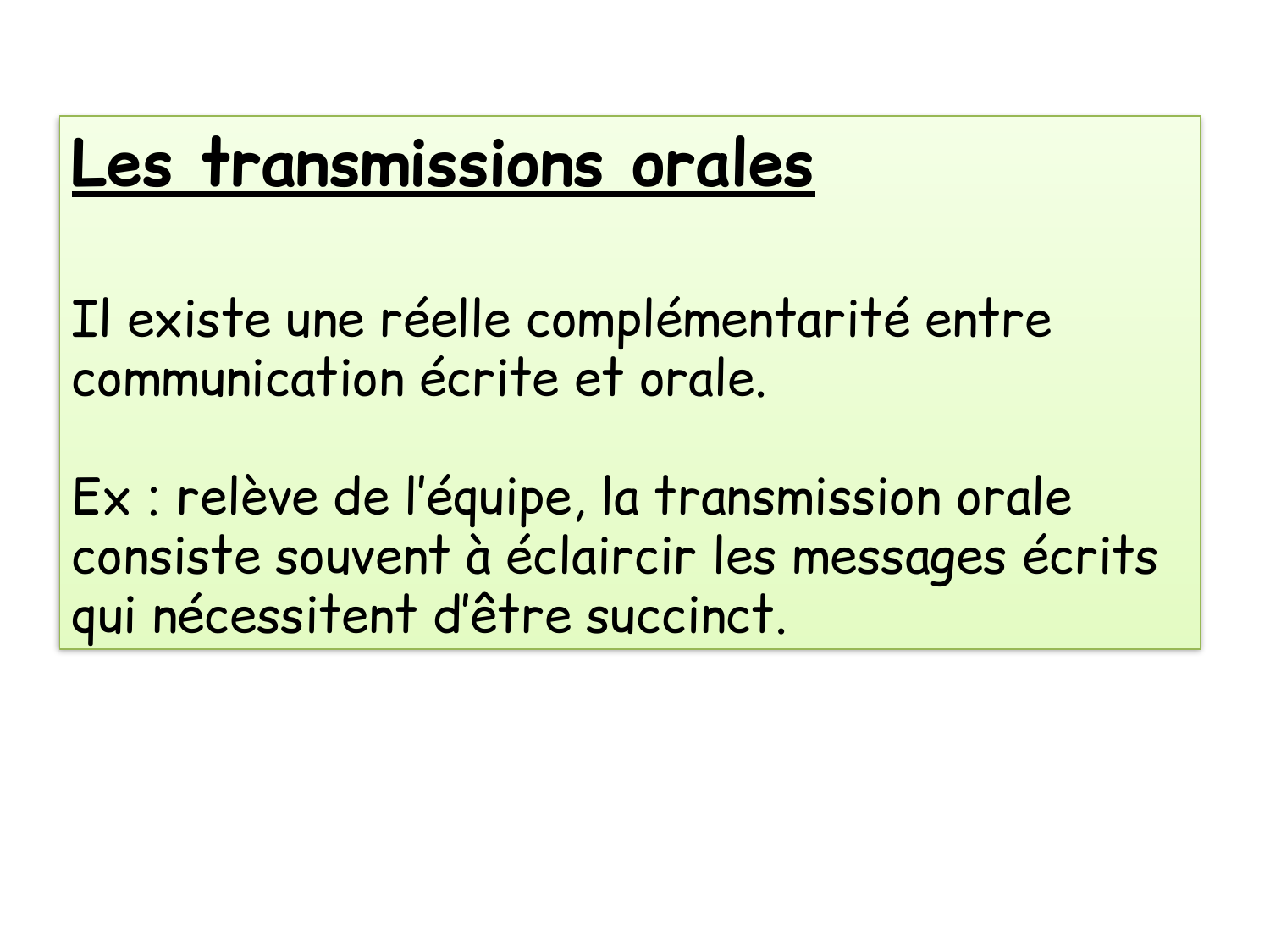

Les transmissions orales

Il existe une réelle complémentarité entre communication écrite et orale.

Ex : relève de l’équipe, la transmission orale consiste souvent à éclaircir les messages écrits qui nécessitent d’être succinct.